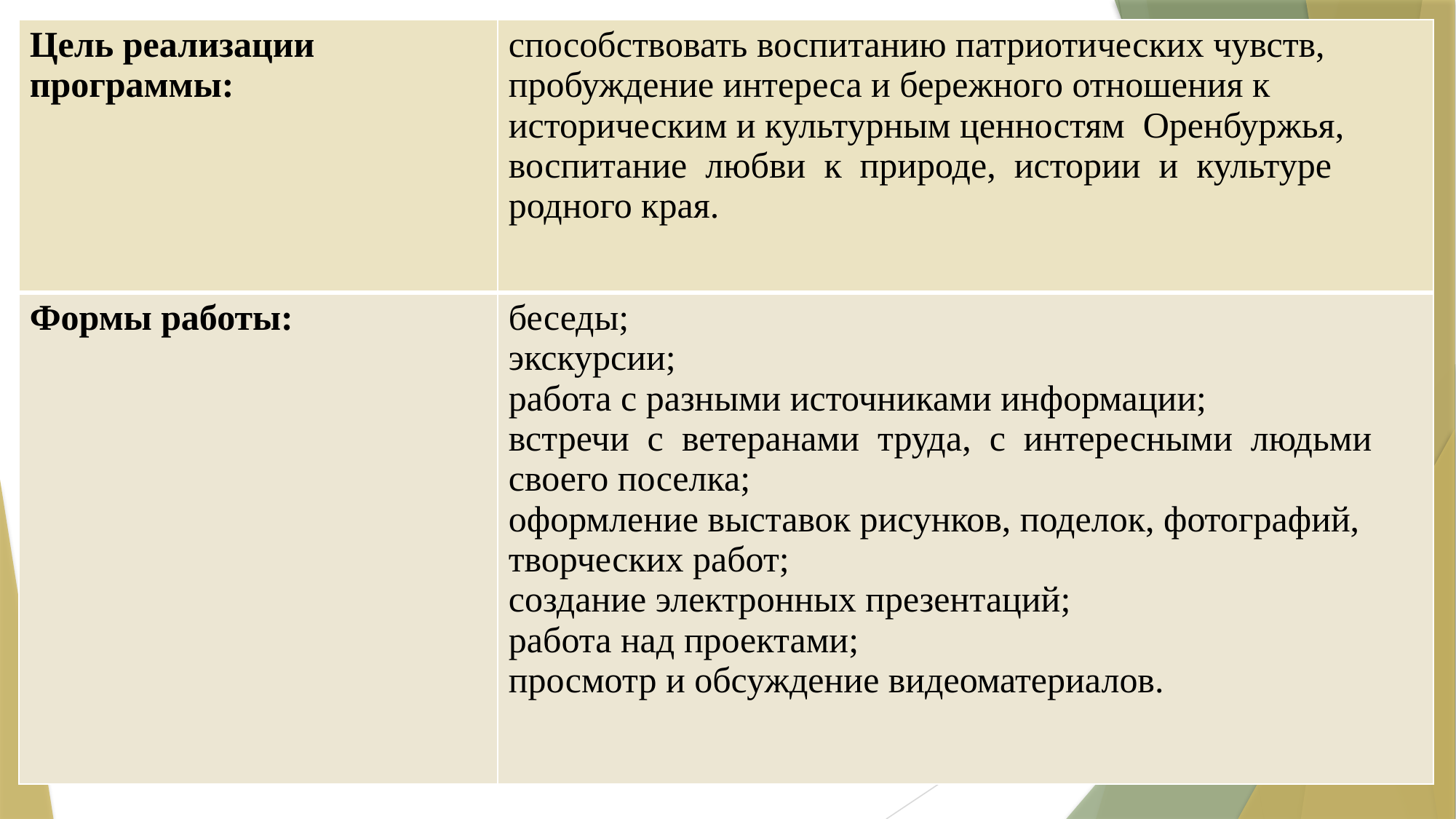

| Цель реализации программы: | способствовать воспитанию патриотических чувств, пробуждение интереса и бережного отношения к историческим и культурным ценностям Оренбуржья, воспитание любви к природе, истории и культуре родного края. |
| --- | --- |
| Формы работы: | беседы; экскурсии; работа с разными источниками информации; встречи с ветеранами труда, с интересными людьми своего поселка; оформление выставок рисунков, поделок, фотографий, творческих работ; создание электронных презентаций; работа над проектами; просмотр и обсуждение видеоматериалов. |